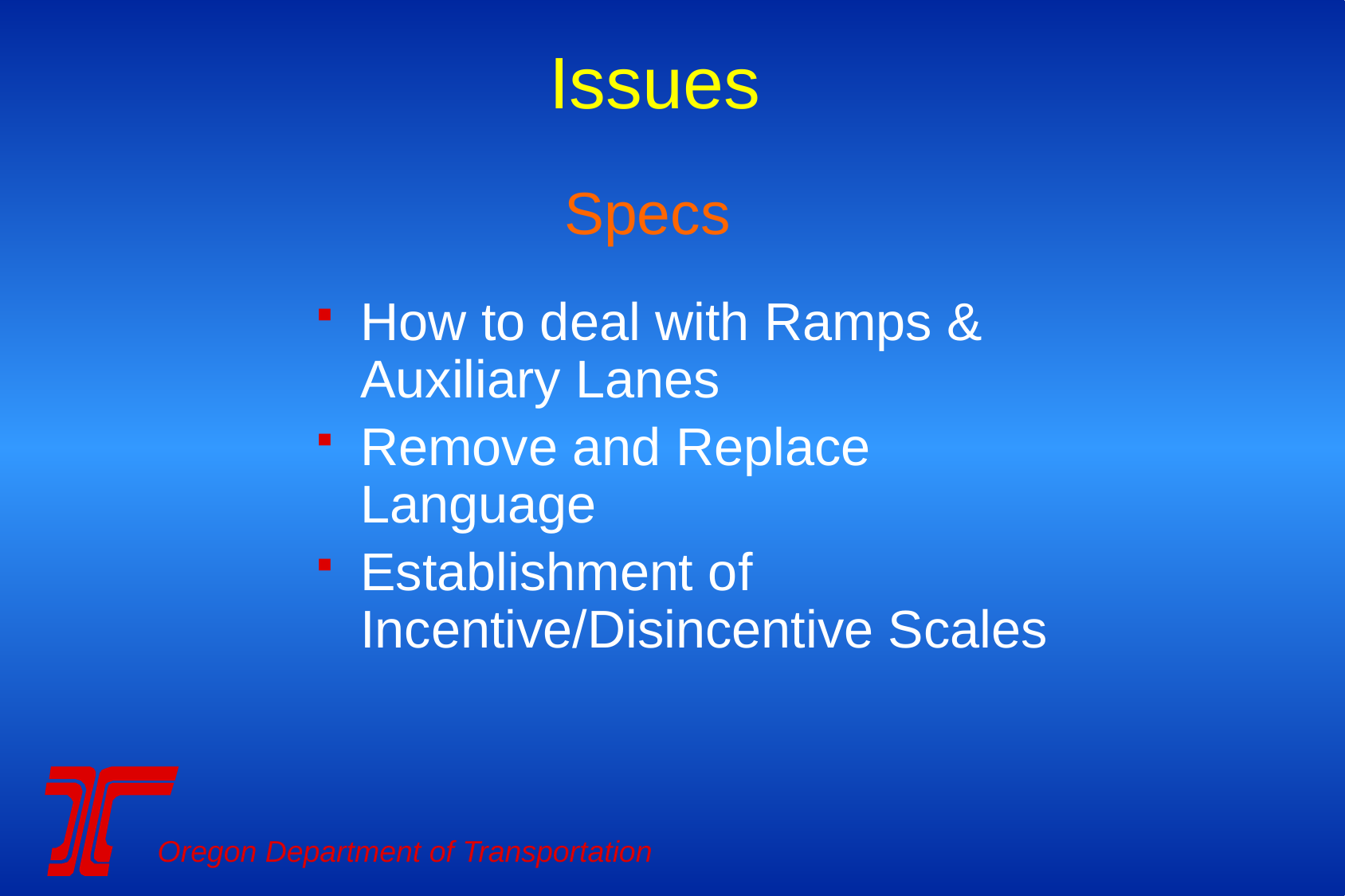

# Issues
Specs
How to deal with Ramps & Auxiliary Lanes
Remove and Replace Language
Establishment of Incentive/Disincentive Scales